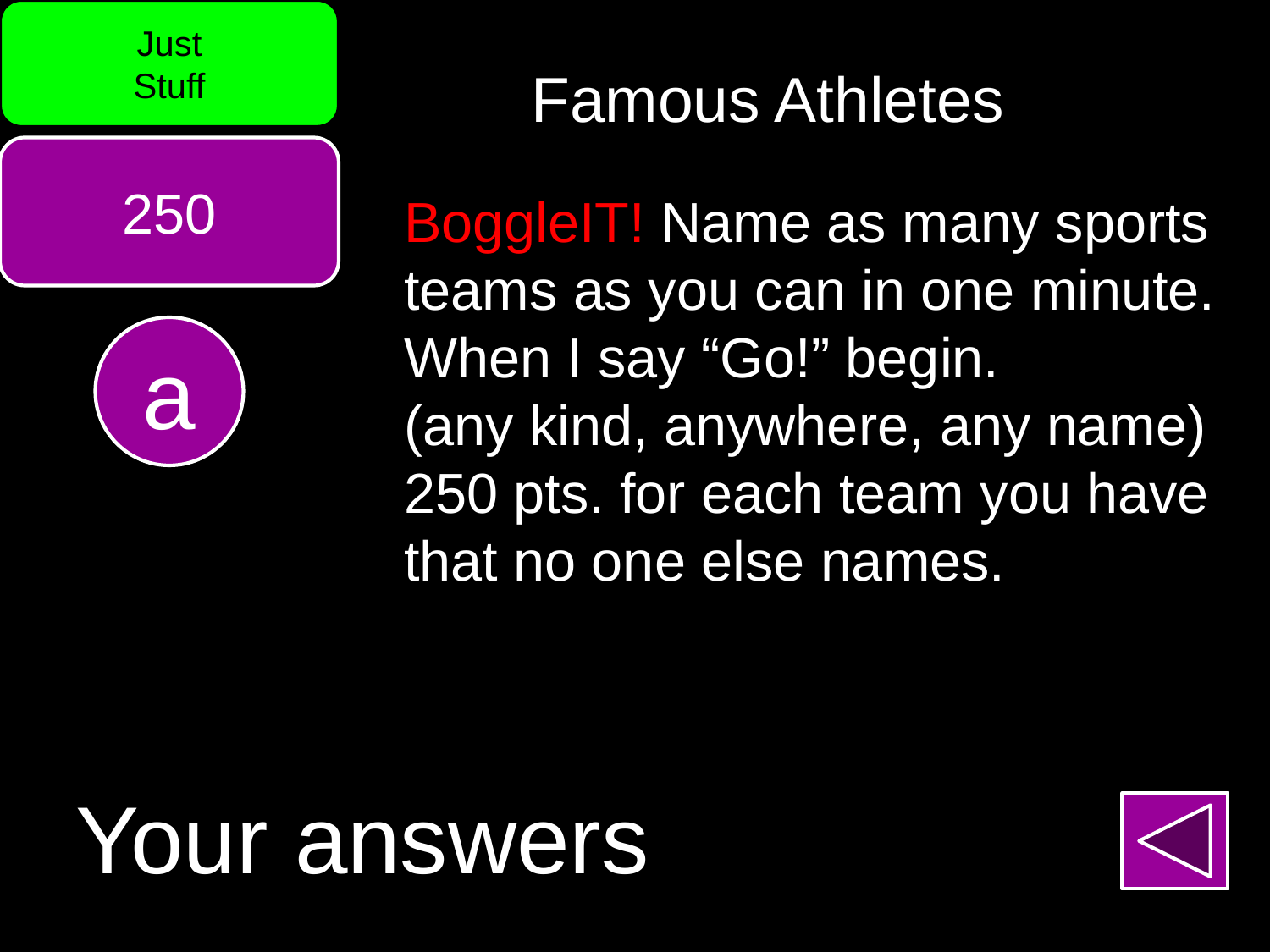

Just
Stuff
Famous Athletes
250
BoggleIT! Name as many sports teams as you can in one minute.
When I say “Go!” begin.
(any kind, anywhere, any name) 250 pts. for each team you have that no one else names.
a
Your answers